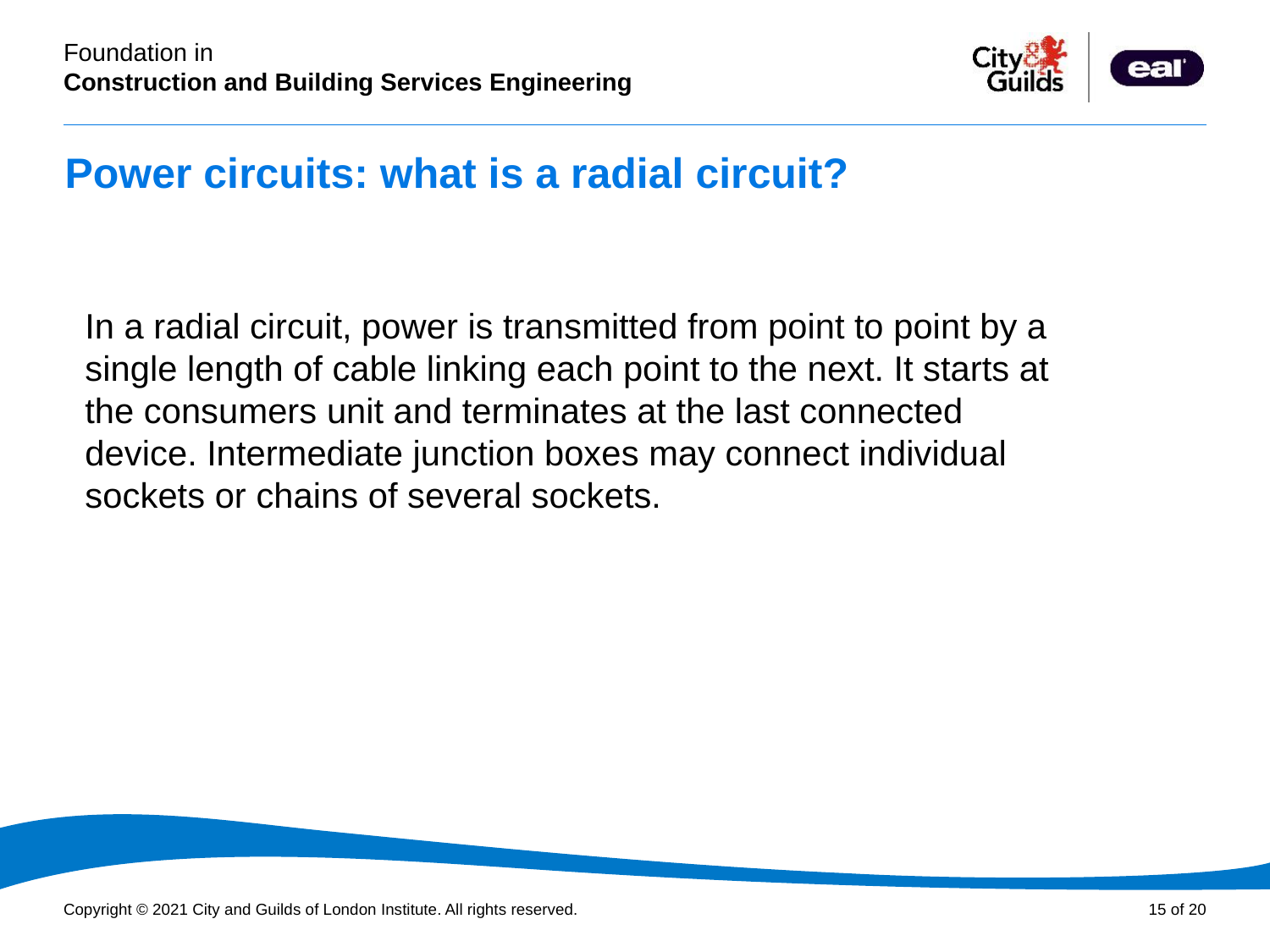

# Power circuits: what is a radial circuit?

In a radial circuit, power is transmitted from point to point by a single length of cable linking each point to the next. It starts at the consumers unit and terminates at the last connected device. Intermediate junction boxes may connect individual sockets or chains of several sockets.